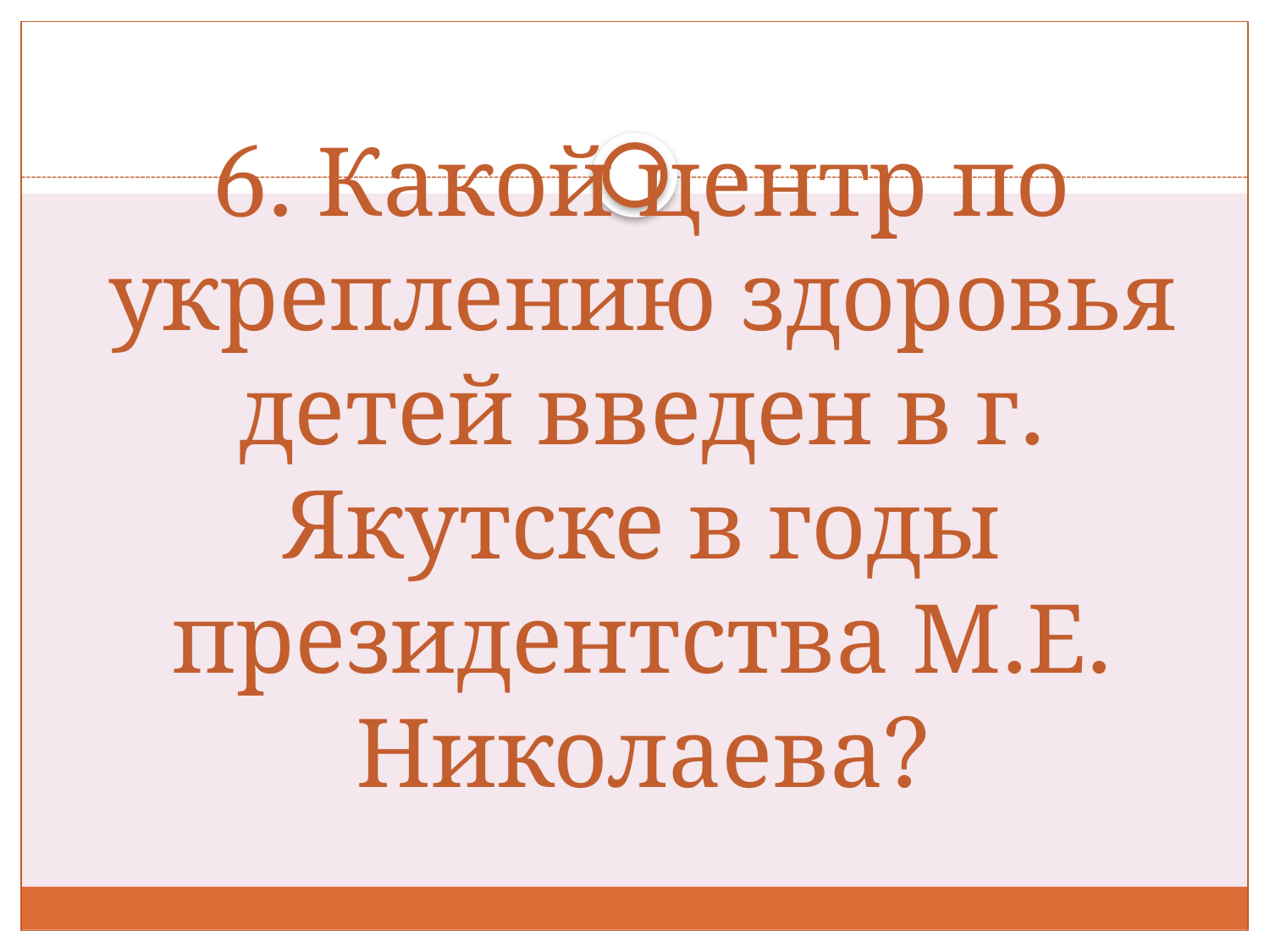

# 6. Какой центр по укреплению здоровья детей введен в г. Якутске в годы президентства М.Е. Николаева?